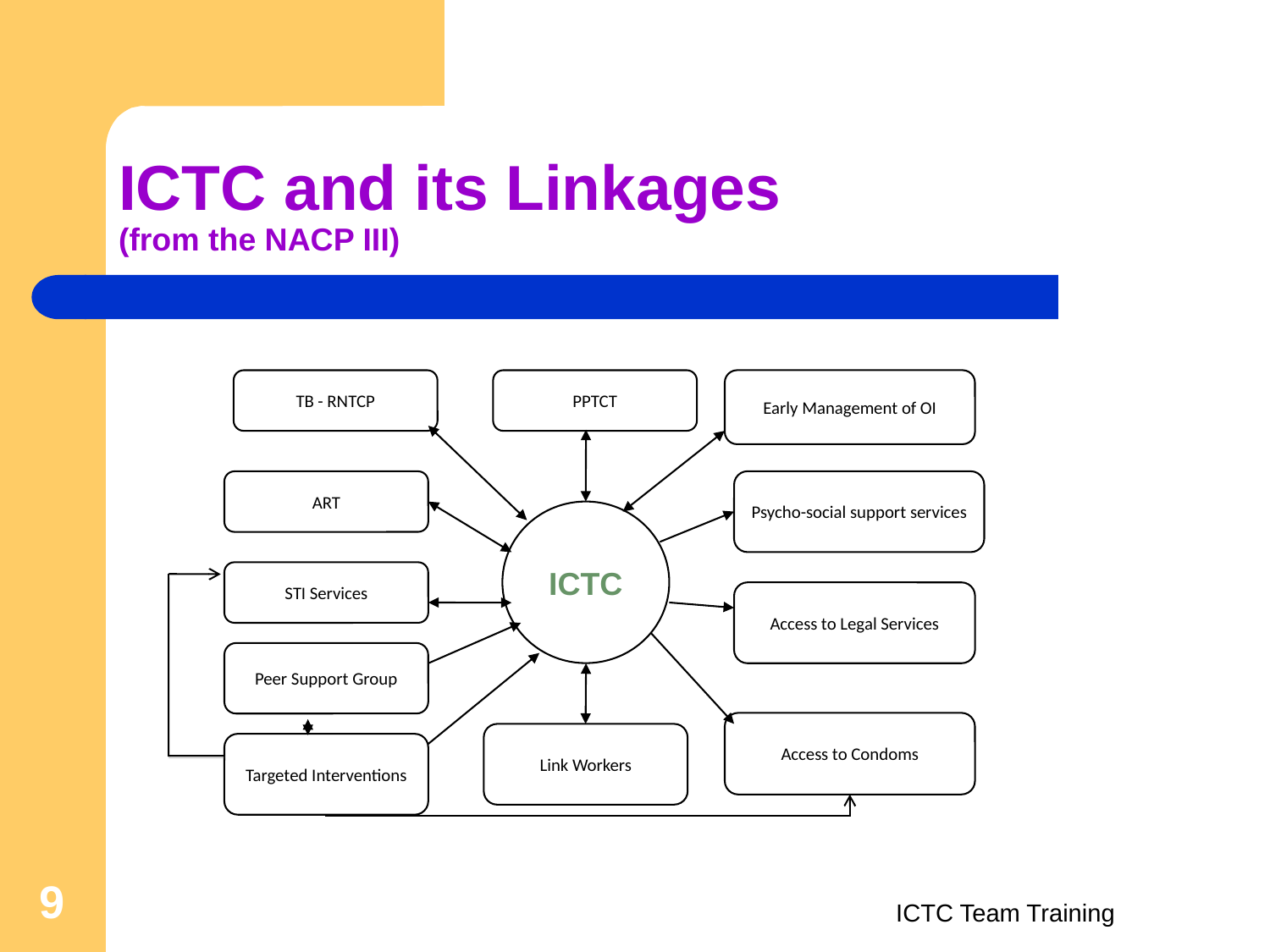

# ICTC and its Linkages (from the NACP III)

TB - RNTCP
PPTCT
Early Management of OI
ART
Psycho-social support services
ICTC
STI Services
Access to Legal Services
Peer Support Group
Access to Condoms

Link Workers
Targeted Interventions
9
ICTC Team Training